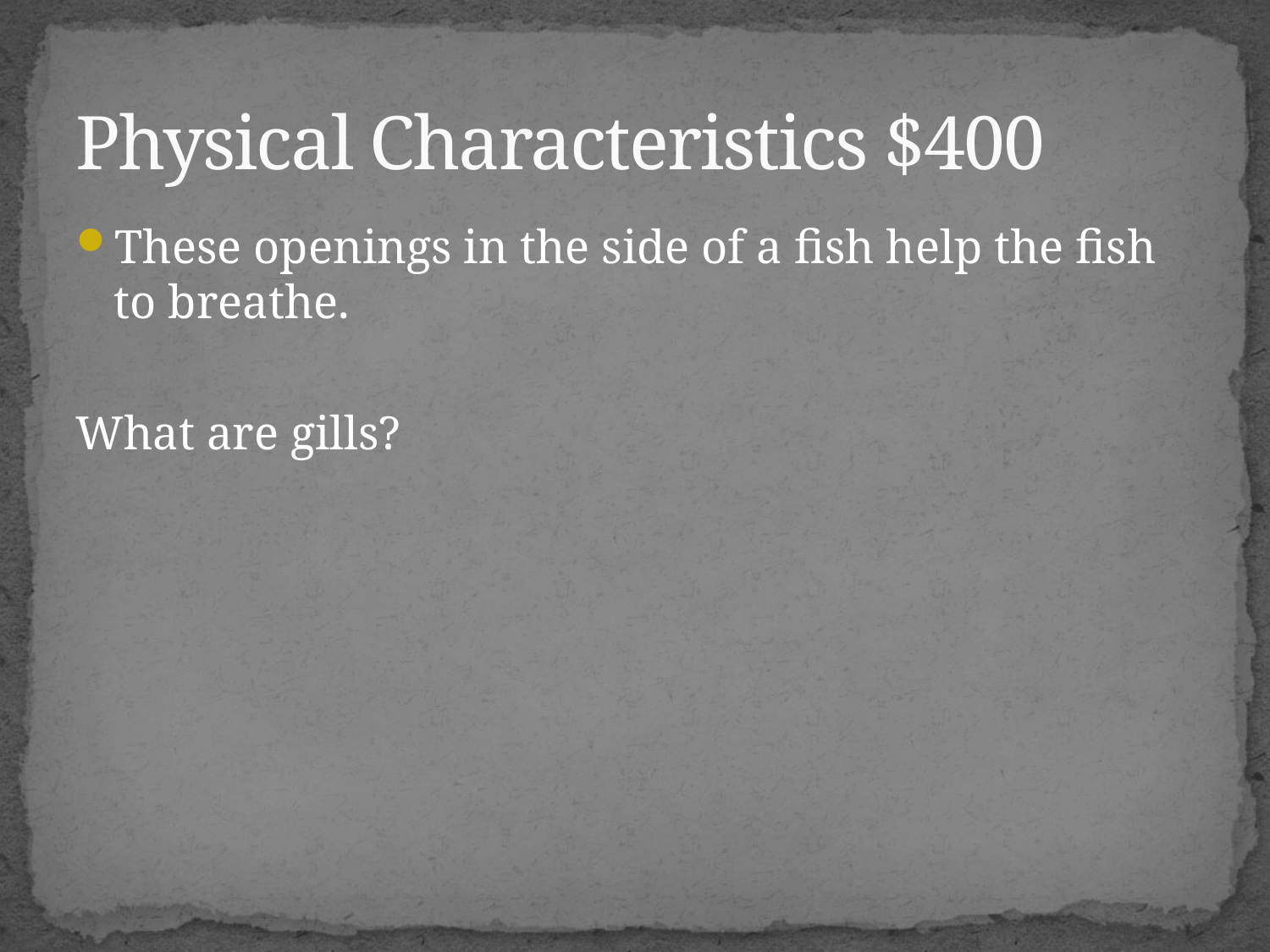

# Physical Characteristics $400
These openings in the side of a fish help the fish to breathe.

What are gills?